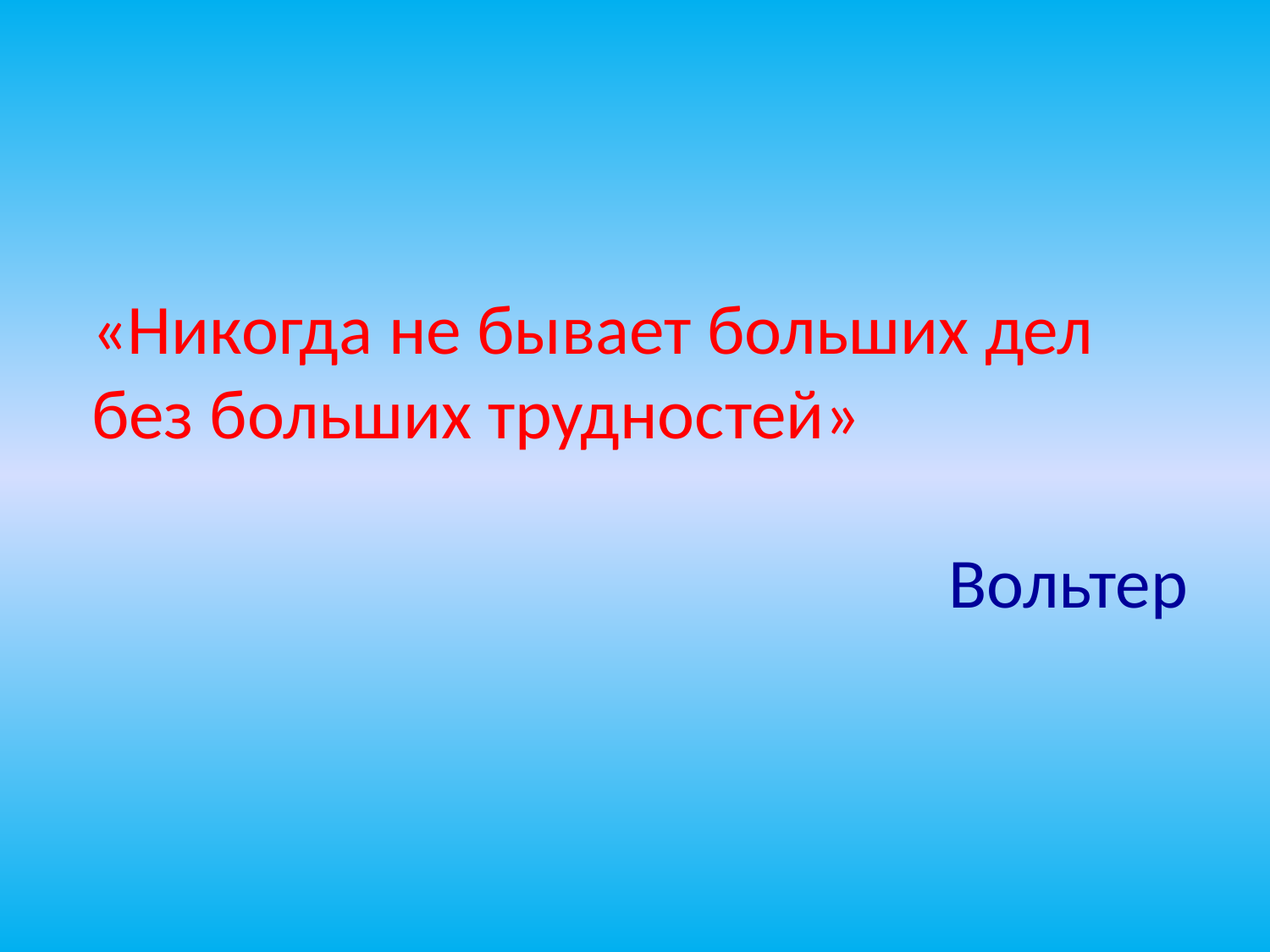

«Никогда не бывает больших дел без больших трудностей»

Вольтер